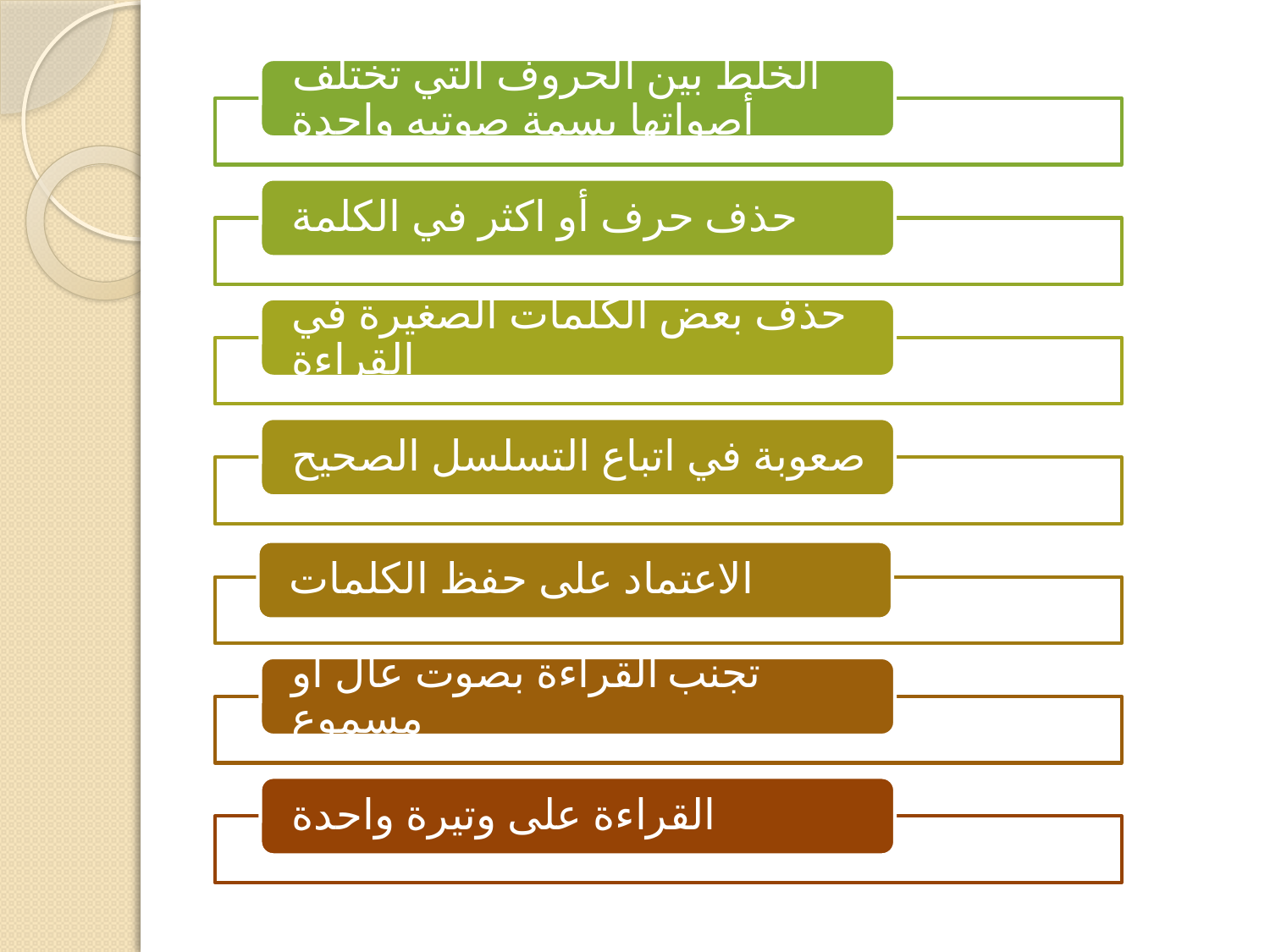

الخلط بين الحروف التي تختلف أصواتها بسمة صوتيه واحدة
حذف حرف أو اكثر في الكلمة
حذف بعض الكلمات الصغيرة في القراءة
صعوبة في اتباع التسلسل الصحيح
الاعتماد على حفظ الكلمات
تجنب القراءة بصوت عال او مسموع
القراءة على وتيرة واحدة